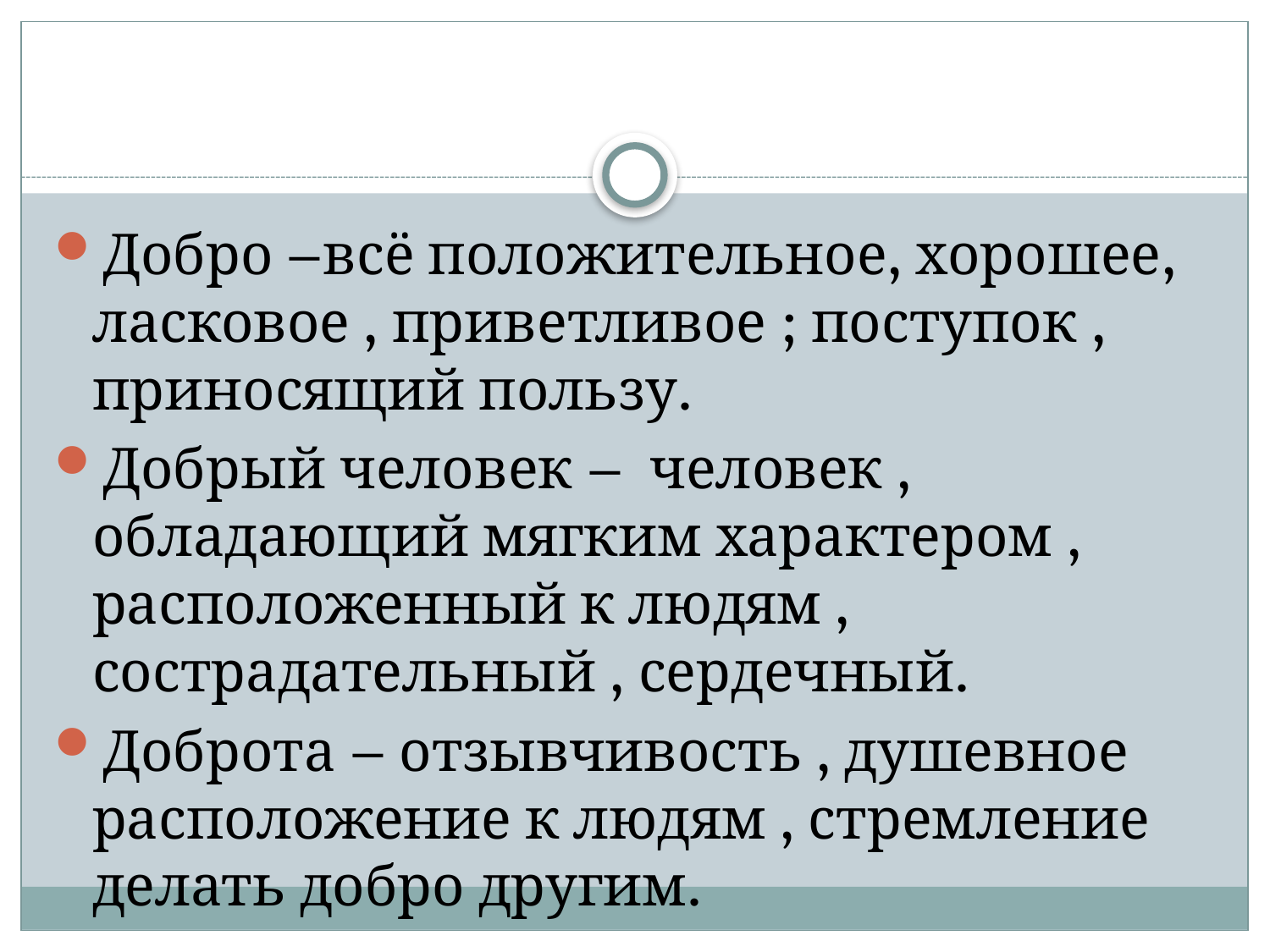

#
Добро –всё положительное, хорошее, ласковое , приветливое ; поступок , приносящий пользу.
Добрый человек –  человек , обладающий мягким характером , расположенный к людям , сострадательный , сердечный.
Доброта – отзывчивость , душевное расположение к людям , стремление делать добро другим.